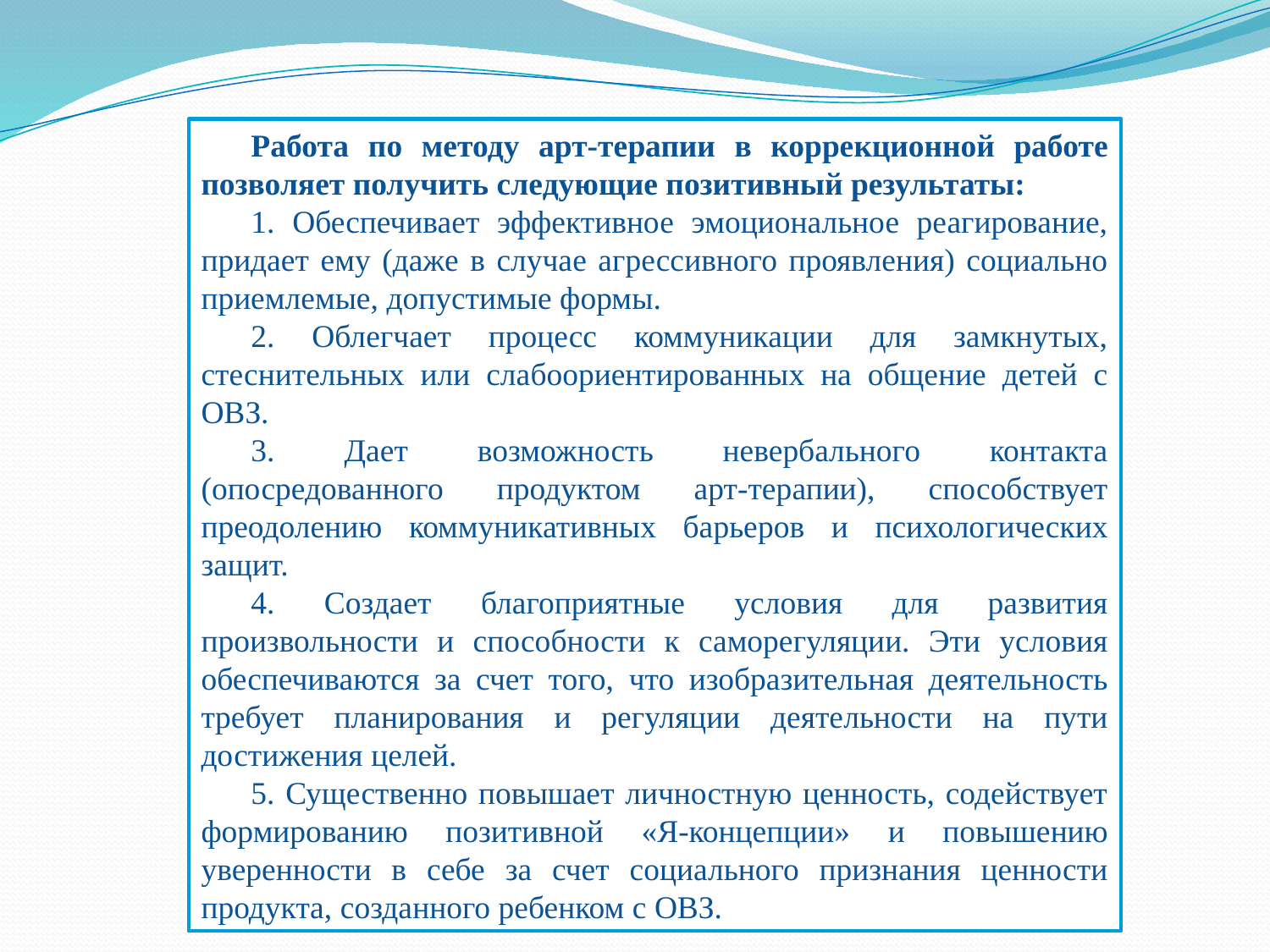

Работа по методу арт-терапии в коррекционной работе позволяет получить следующие позитивный результаты:
1. Обеспечивает эффективное эмоциональное реагирование, придает ему (даже в случае агрессивного проявления) социально приемлемые, допустимые формы.
2. Облегчает процесс коммуникации для замкнутых, стеснительных или слабоориентированных на общение детей с ОВЗ.
3. Дает возможность невербального контакта (опосредованного продуктом арт-терапии), способствует преодолению коммуникативных барьеров и психологических защит.
4. Создает благоприятные условия для развития произвольности и способности к саморегуляции. Эти условия обеспечиваются за счет того, что изобразительная деятельность требует планирования и регуляции деятельности на пути достижения целей.
5. Существенно повышает личностную ценность, содействует формированию позитивной «Я-концепции» и повышению уверенности в себе за счет социального признания ценности продукта, созданного ребенком с ОВЗ.